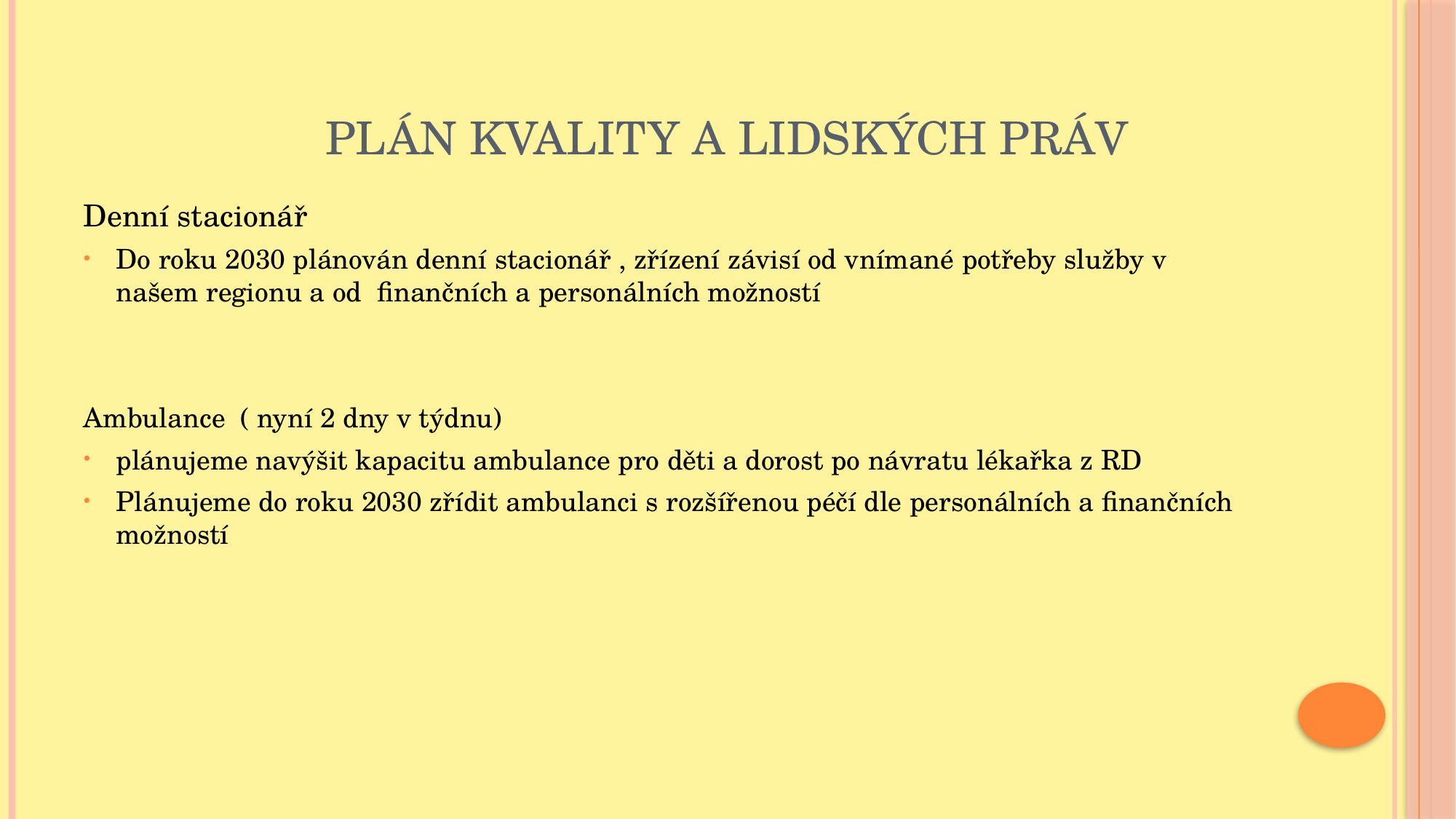

# Plán kvality a lidských práv
Denní stacionář
Do roku 2030 plánován denní stacionář , zřízení závisí od vnímané potřeby služby v našem regionu a od  finančních a personálních možností

Ambulance  ( nyní 2 dny v týdnu)
plánujeme navýšit kapacitu ambulance pro děti a dorost po návratu lékařka z RD
Plánujeme do roku 2030 zřídit ambulanci s rozšířenou péčí dle personálních a finančních možností